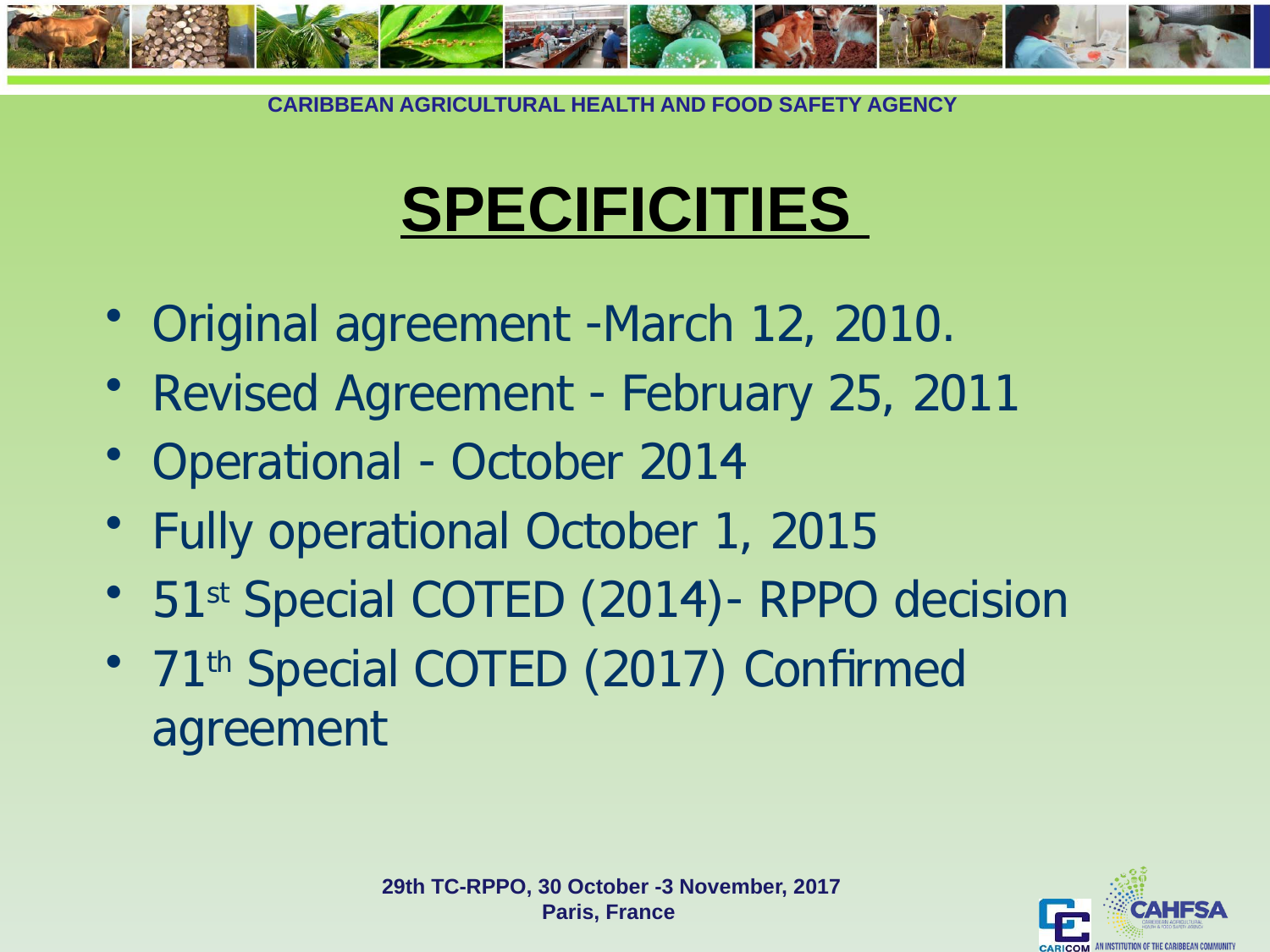

# SPECIFICITIES
Original agreement -March 12, 2010.
Revised Agreement - February 25, 2011
Operational - October 2014
Fully operational October 1, 2015
51st Special COTED (2014)- RPPO decision
71th Special COTED (2017) Confirmed agreement